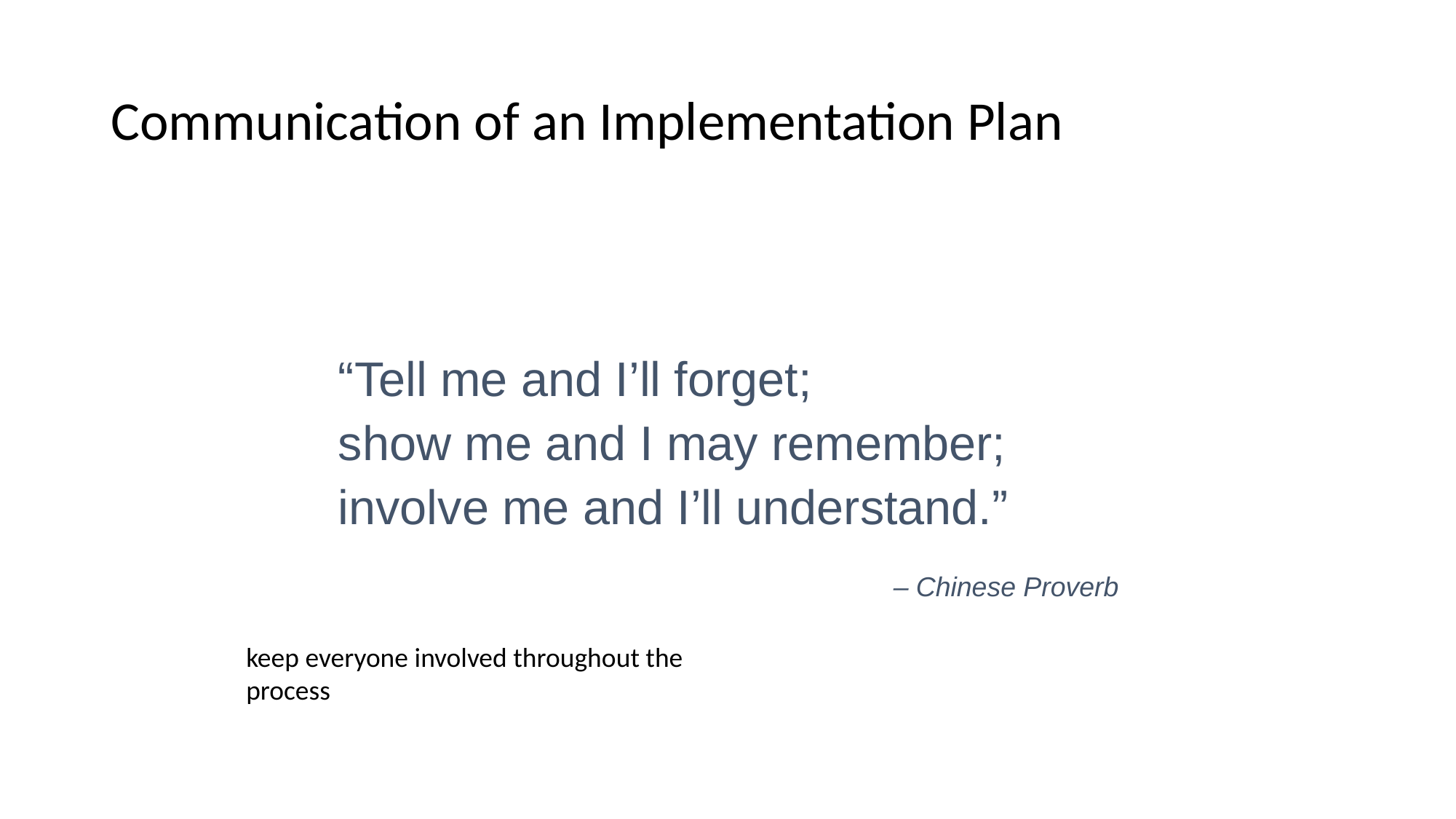

# Communication of an Implementation Plan
“Tell me and I’ll forget;
show me and I may remember;
involve me and I’ll understand.”
– Chinese Proverb
keep everyone involved throughout the process